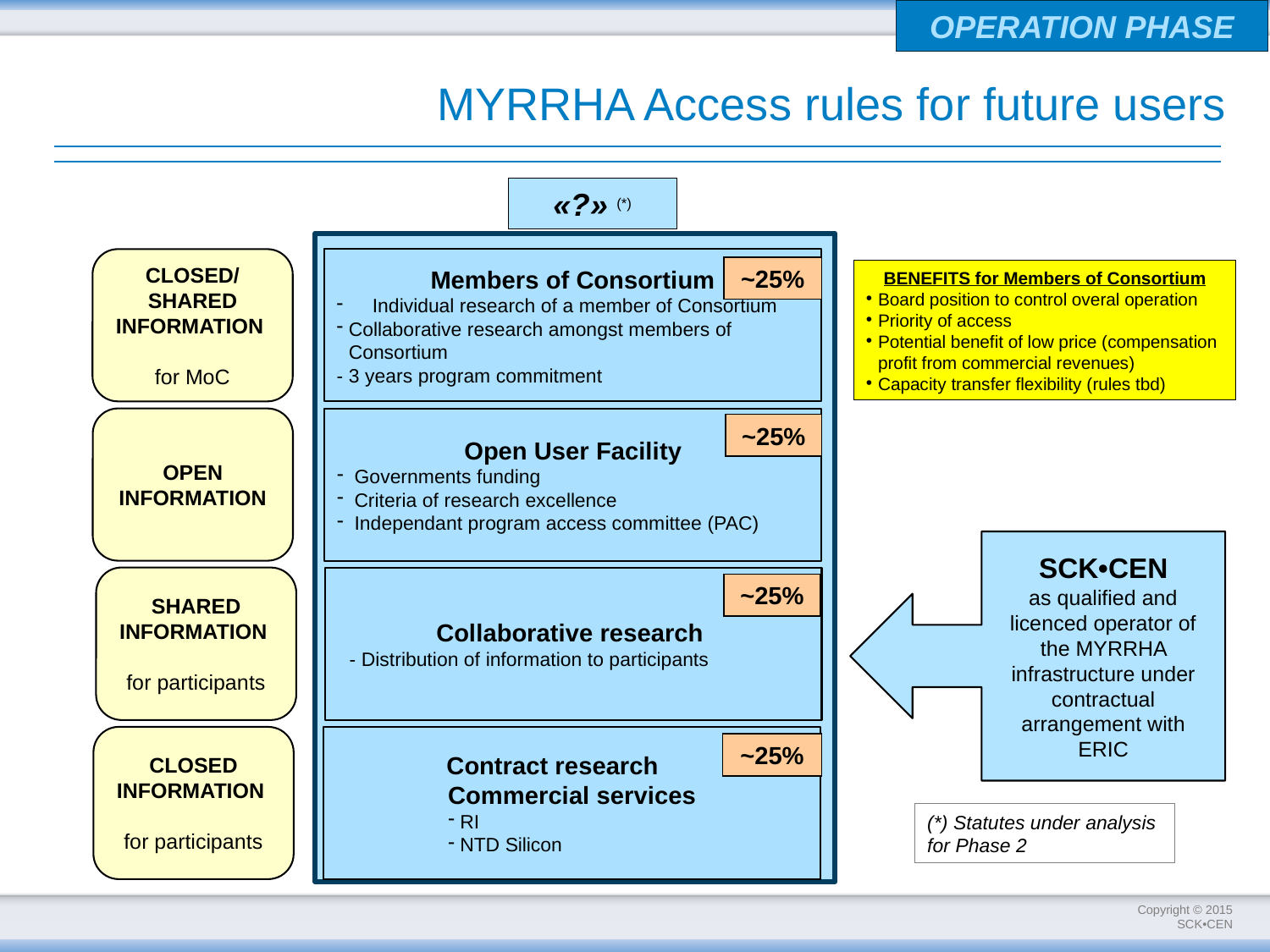

OPERATION PHASE
# MYRRHA Access rules for future users
«?» (*)

CLOSED/
SHARED
INFORMATION

for MoC
Members of Consortium
 Individual research of a member of Consortium
Collaborative research amongst members of Consortium
- 3 years program commitment
~25%
BENEFITS for Members of Consortium
Board position to control overal operation
Priority of access
Potential benefit of low price (compensation profit from commercial revenues)
Capacity transfer flexibility (rules tbd)
OPEN INFORMATION
Open User Facility
 Governments funding
 Criteria of research excellence
 Independant program access committee (PAC)
~25%
SCK•CEN
as qualified and licenced operator of the MYRRHA infrastructure under contractual arrangement with ERIC
SHARED INFORMATION

for participants
Collaborative research
- Distribution of information to participants
~25%
CLOSED
INFORMATION

for participants
Contract research…..
Commercial services
RI
NTD Silicon
~25%
(*) Statutes under analysis for Phase 2